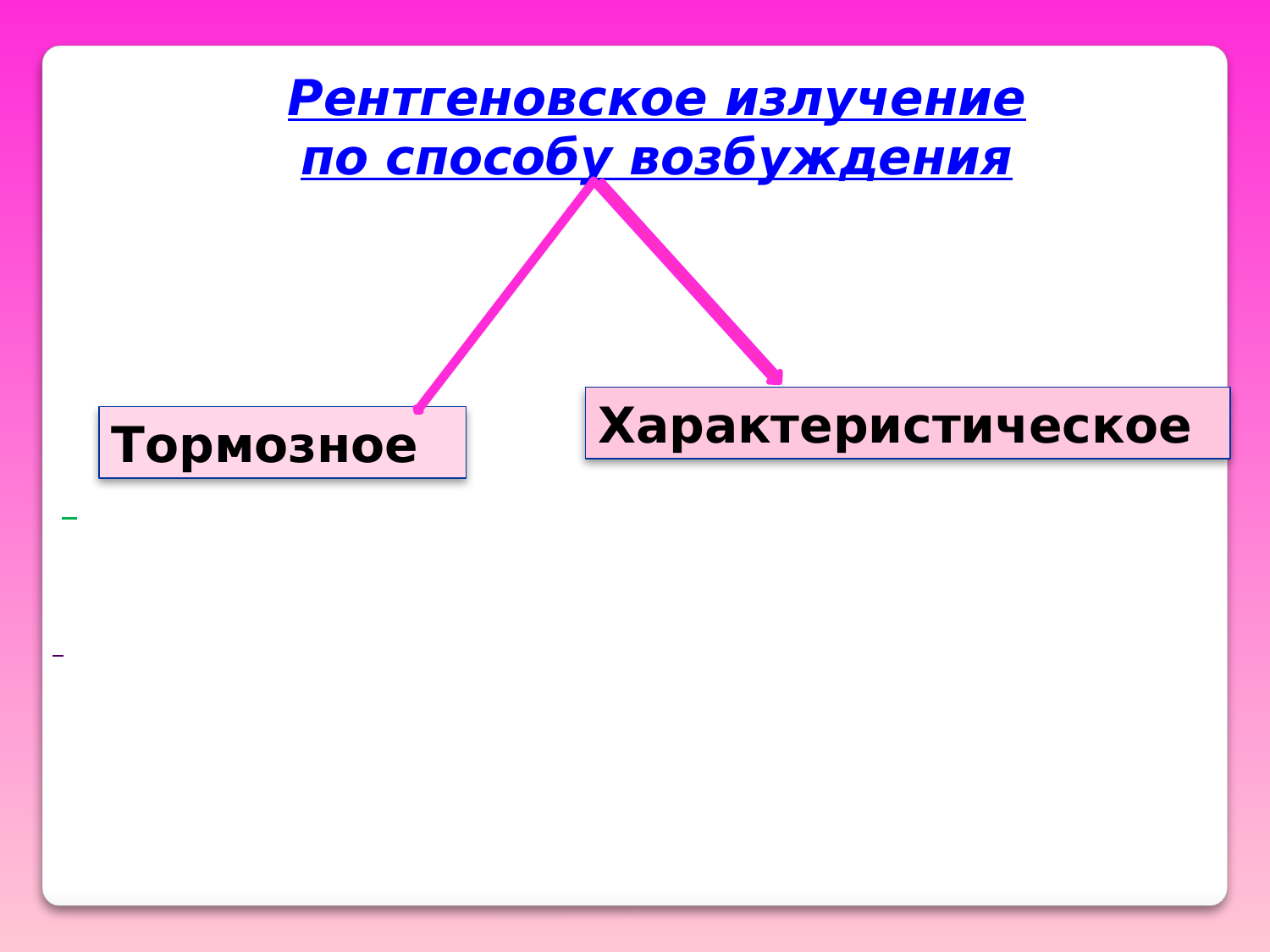

Рентгеновское излучение по способу возбуждения

Характеристическое
Тормозное